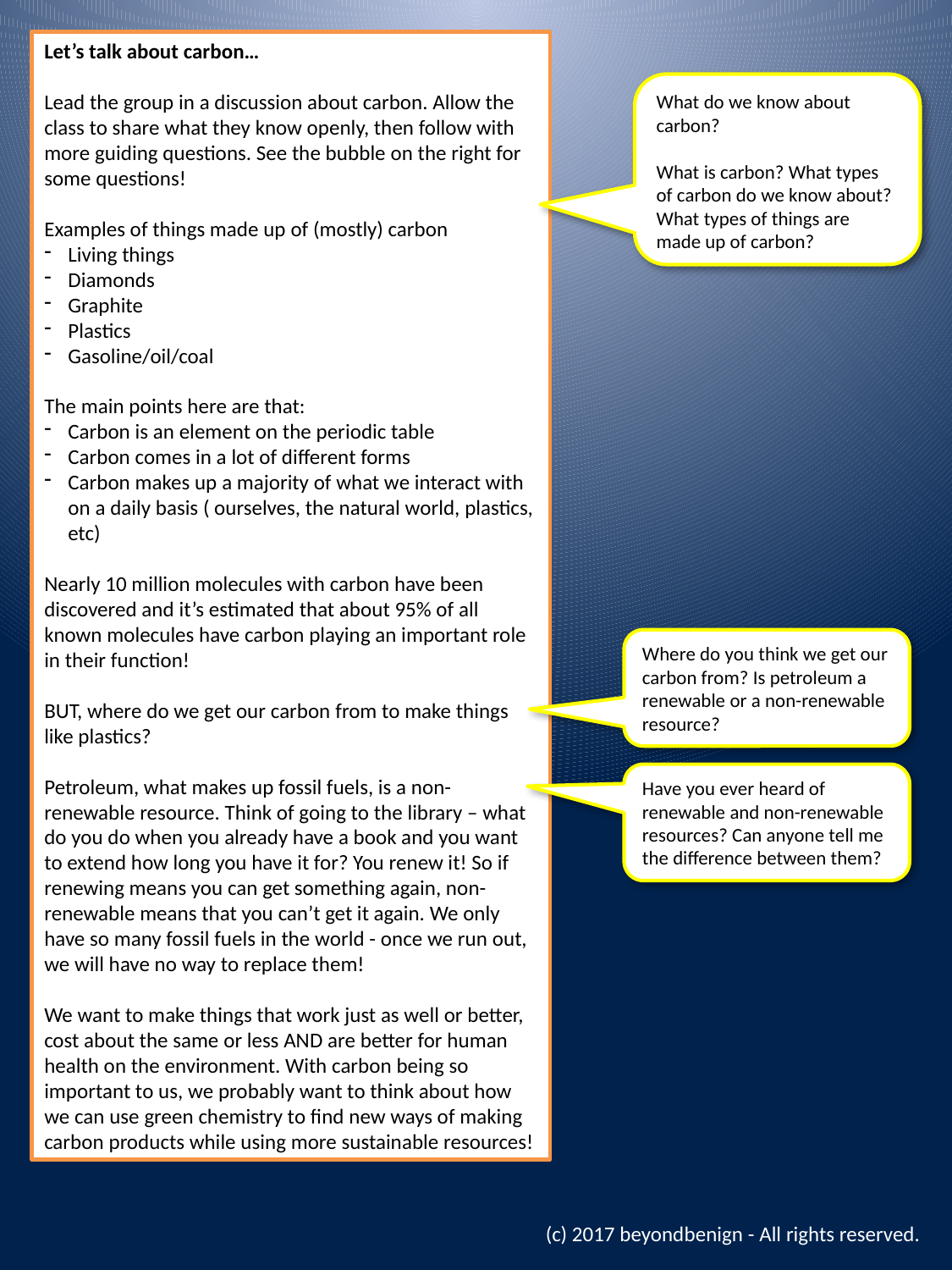

Let’s talk about carbon…

Lead the group in a discussion about carbon. Allow the class to share what they know openly, then follow with more guiding questions. See the bubble on the right for some questions!

Examples of things made up of (mostly) carbon
Living things
Diamonds
Graphite
Plastics
Gasoline/oil/coal

The main points here are that:
Carbon is an element on the periodic table
Carbon comes in a lot of different forms
Carbon makes up a majority of what we interact with on a daily basis ( ourselves, the natural world, plastics, etc)

Nearly 10 million molecules with carbon have been discovered and it’s estimated that about 95% of all known molecules have carbon playing an important role in their function!

BUT, where do we get our carbon from to make things like plastics?

Petroleum, what makes up fossil fuels, is a non-renewable resource. Think of going to the library – what do you do when you already have a book and you want to extend how long you have it for? You renew it! So if renewing means you can get something again, non-renewable means that you can’t get it again. We only have so many fossil fuels in the world - once we run out, we will have no way to replace them!

We want to make things that work just as well or better, cost about the same or less AND are better for human health on the environment. With carbon being so important to us, we probably want to think about how we can use green chemistry to find new ways of making carbon products while using more sustainable resources!
What do we know about carbon?

What is carbon? What types of carbon do we know about? What types of things are made up of carbon?
Where do you think we get our carbon from? Is petroleum a renewable or a non-renewable resource?
Have you ever heard of renewable and non-renewable resources? Can anyone tell me the difference between them?
(c) 2017 beyondbenign - All rights reserved.